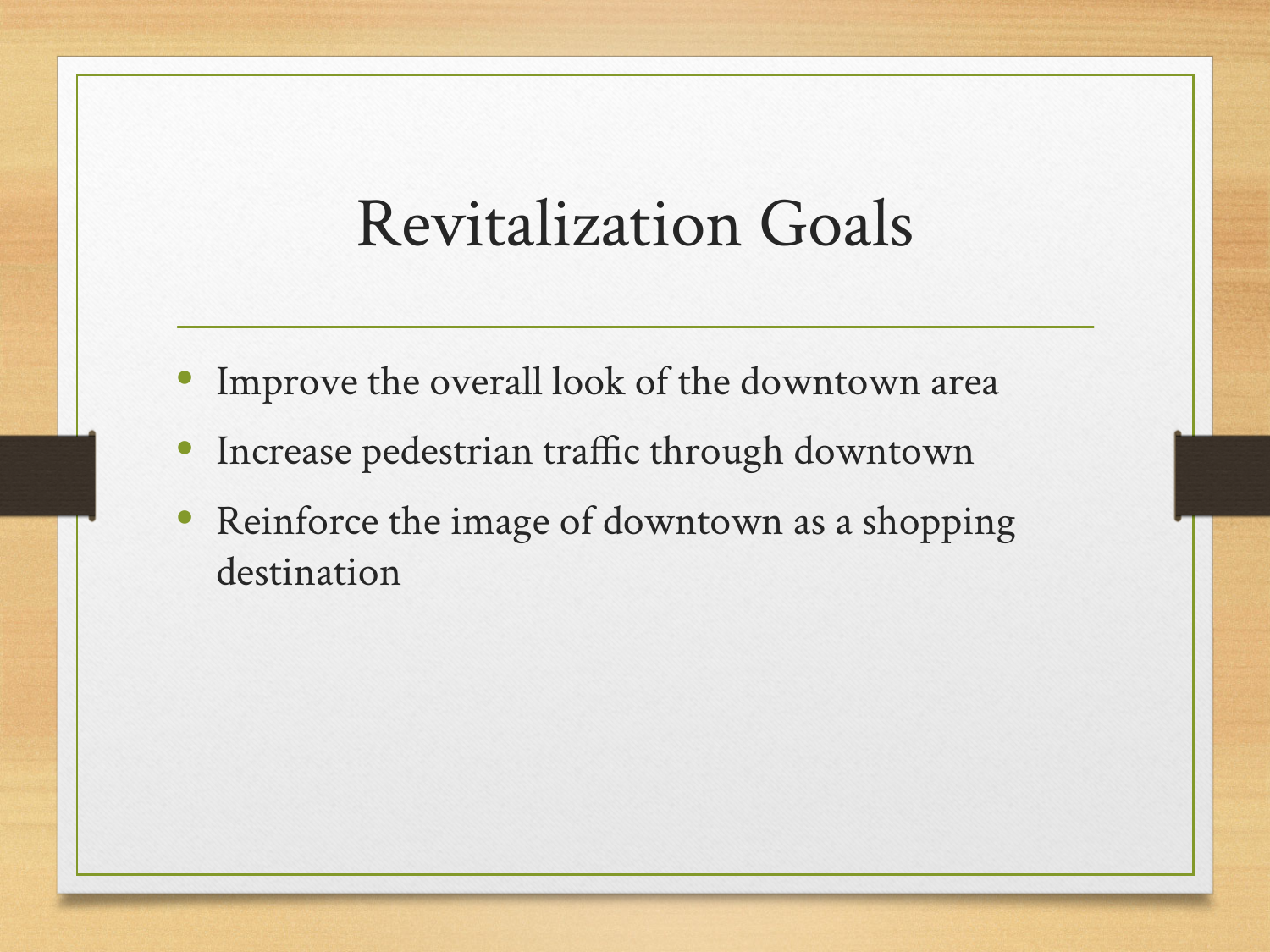

# Revitalization Goals
Improve the overall look of the downtown area
Increase pedestrian traffic through downtown
Reinforce the image of downtown as a shopping destination